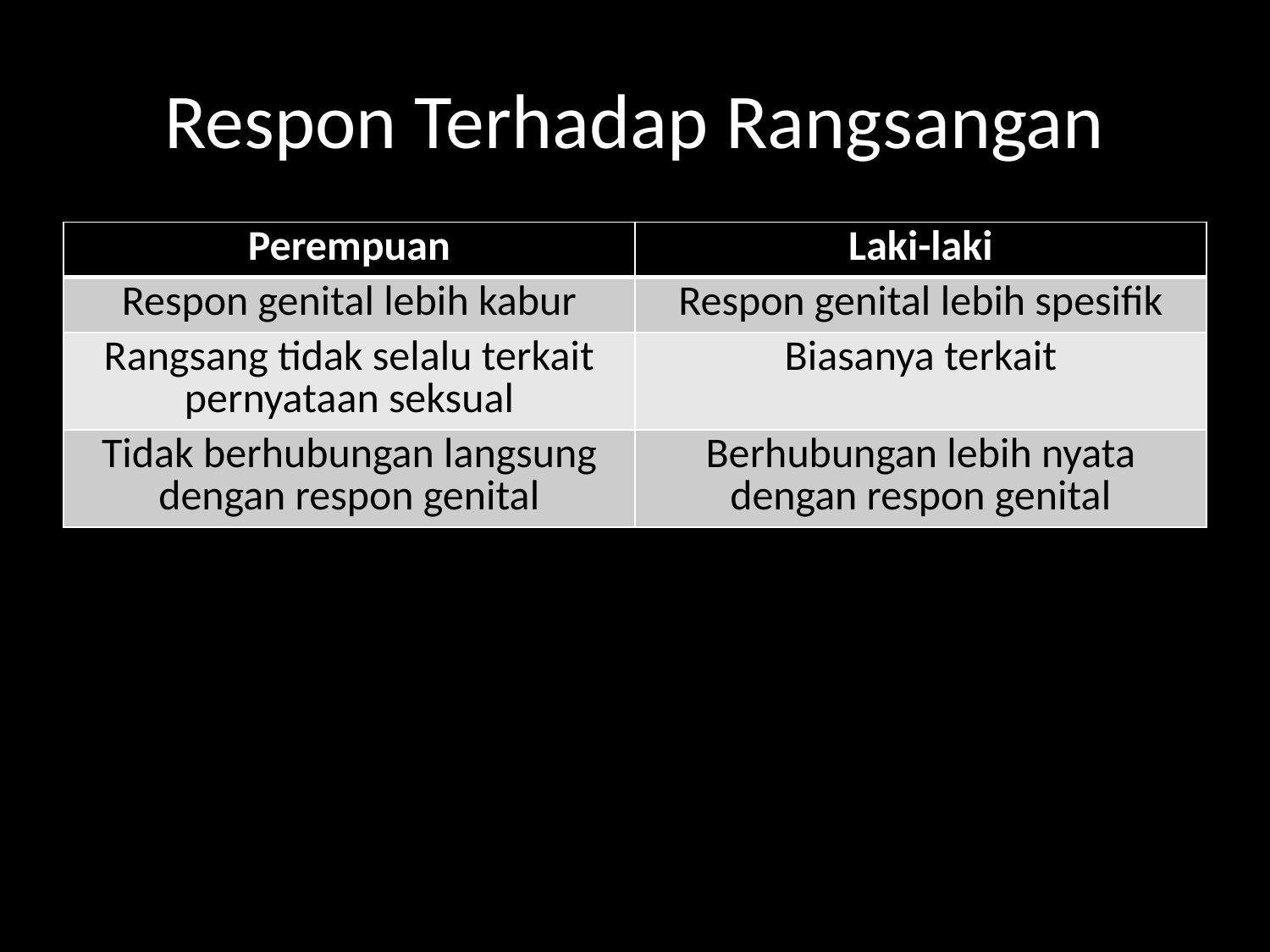

# Respon Terhadap Rangsangan
| Perempuan | Laki-laki |
| --- | --- |
| Respon genital lebih kabur | Respon genital lebih spesifik |
| Rangsang tidak selalu terkait pernyataan seksual | Biasanya terkait |
| Tidak berhubungan langsung dengan respon genital | Berhubungan lebih nyata dengan respon genital |